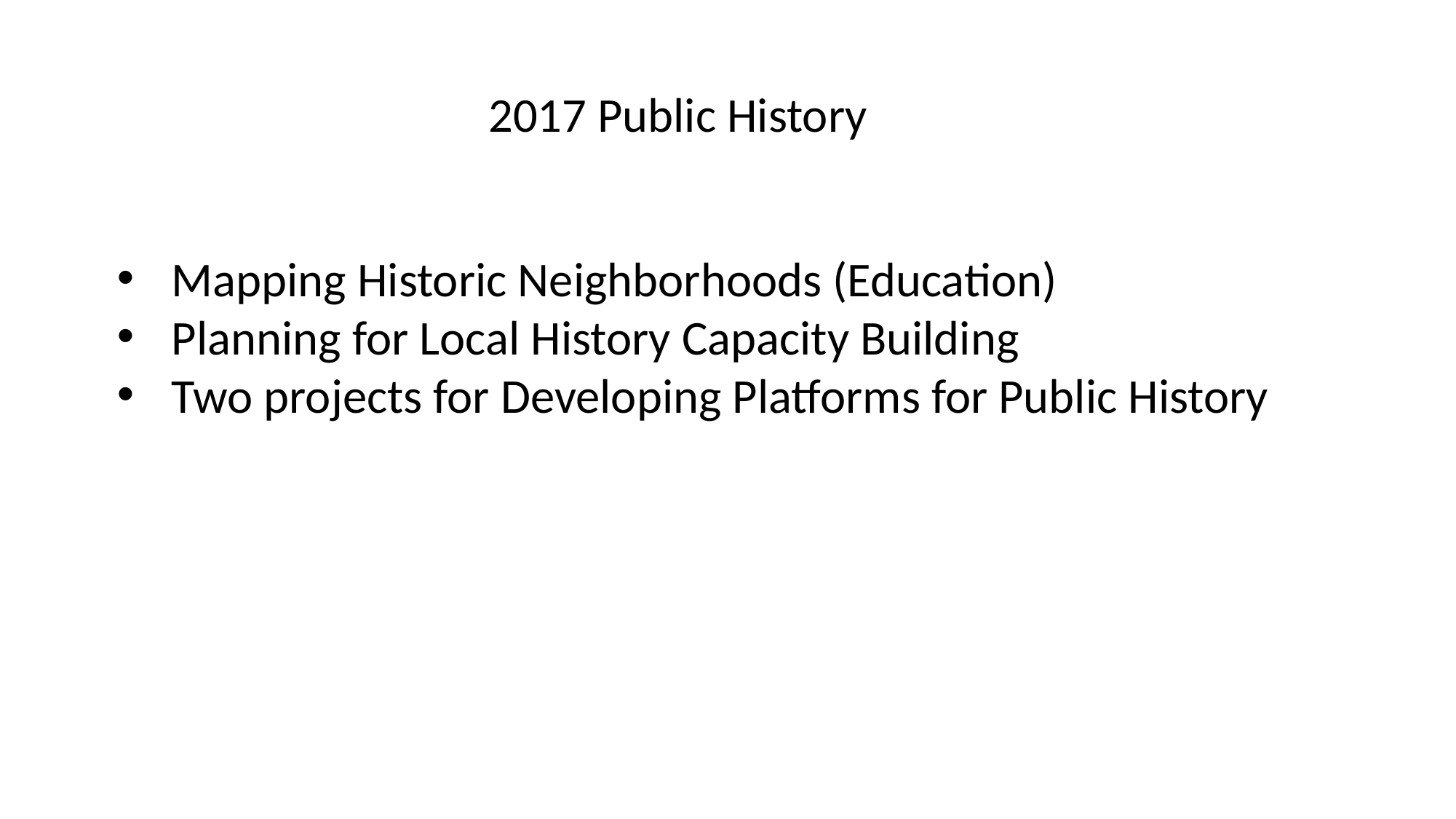

2017 Public History
Mapping Historic Neighborhoods (Education)
Planning for Local History Capacity Building
Two projects for Developing Platforms for Public History